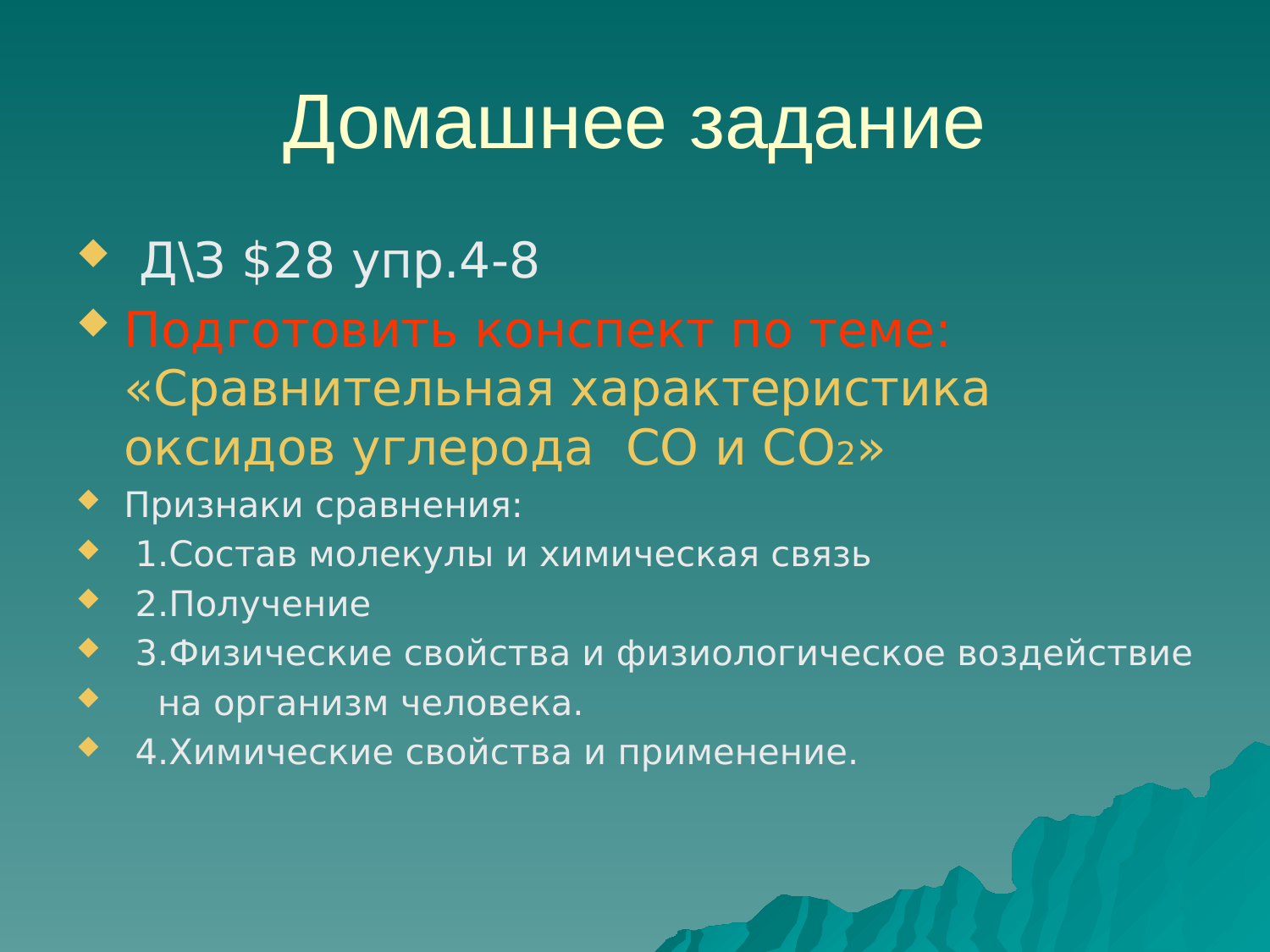

# Домашнее задание
 Д\З $28 упр.4-8
Подготовить конспект по теме: «Сравнительная характеристика оксидов углерода  СО и СО2»
Признаки сравнения:
 1.Состав молекулы и химическая связь
 2.Получение
 3.Физические свойства и физиологическое воздействие
   на организм человека.
 4.Химические свойства и применение.